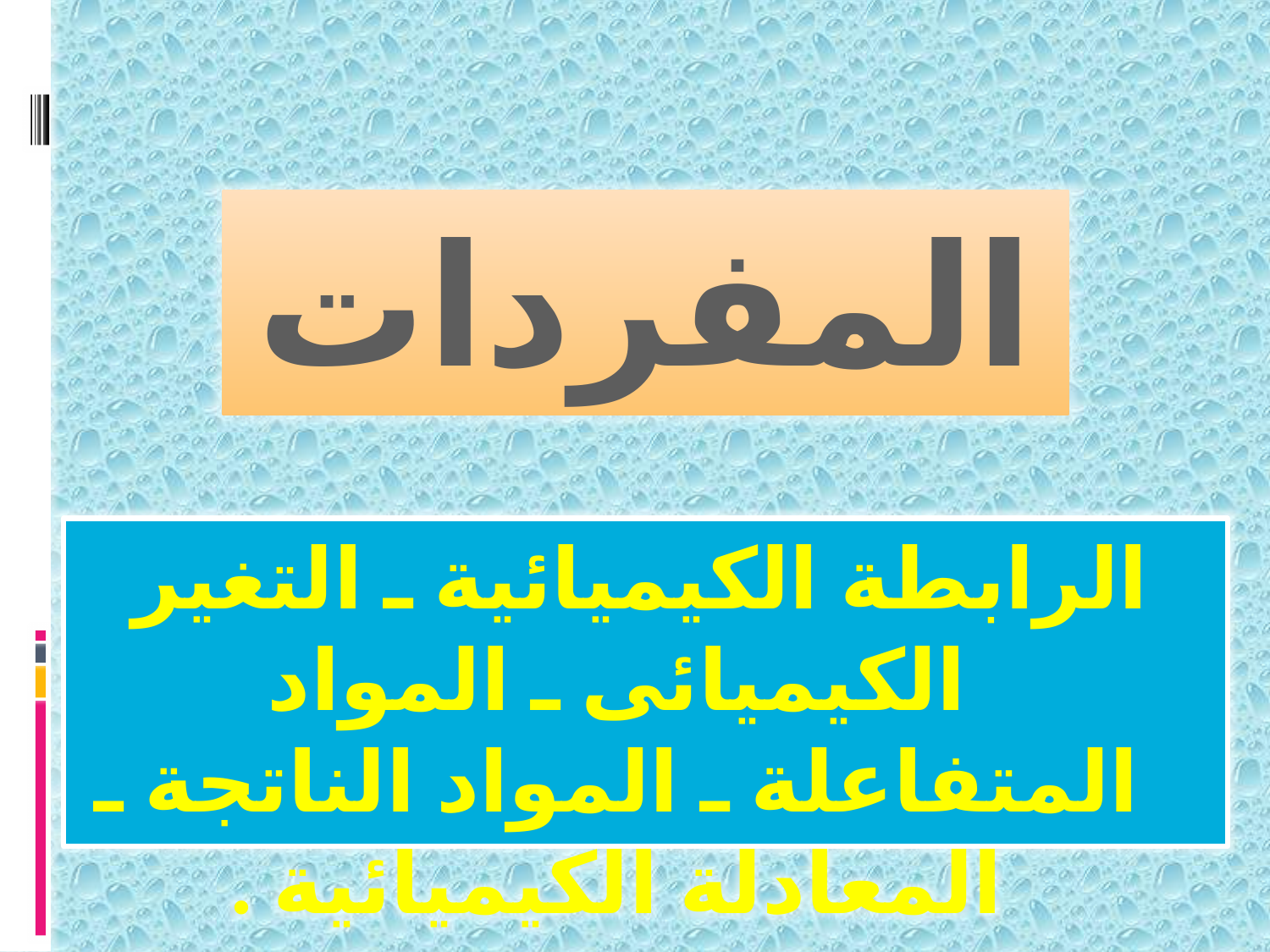

المفردات
الرابطة الكيميائية ـ التغير الكيميائى ـ المواد المتفاعلة ـ المواد الناتجة ـ المعادلة الكيميائية .